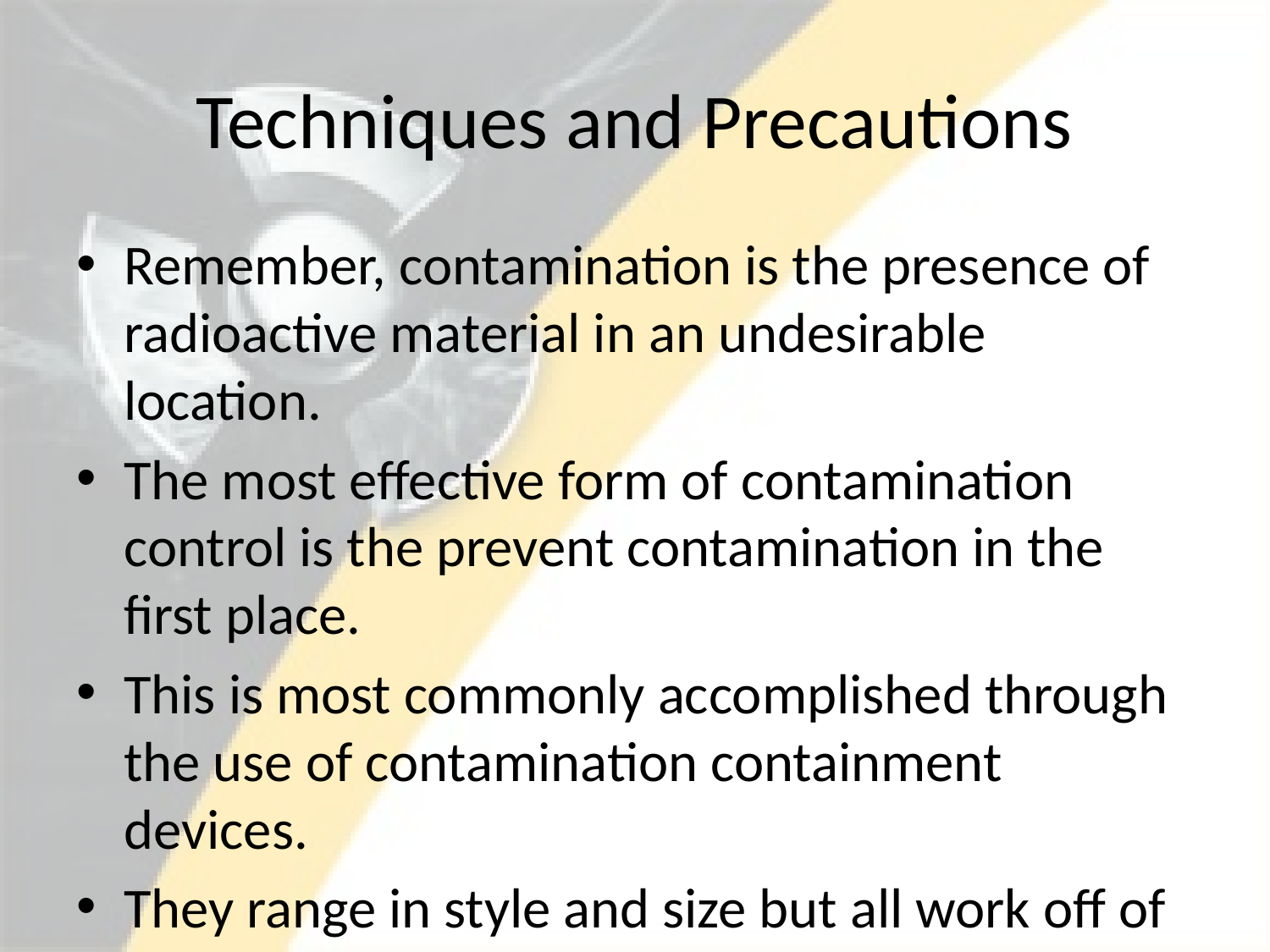

# Techniques and Precautions
Remember, contamination is the presence of radioactive material in an undesirable location.
The most effective form of contamination control is the prevent contamination in the first place.
This is most commonly accomplished through the use of contamination containment devices.
They range in style and size but all work off of the key word – containment.
Glove bag, glove box, catch containment,  containment hut, etc.